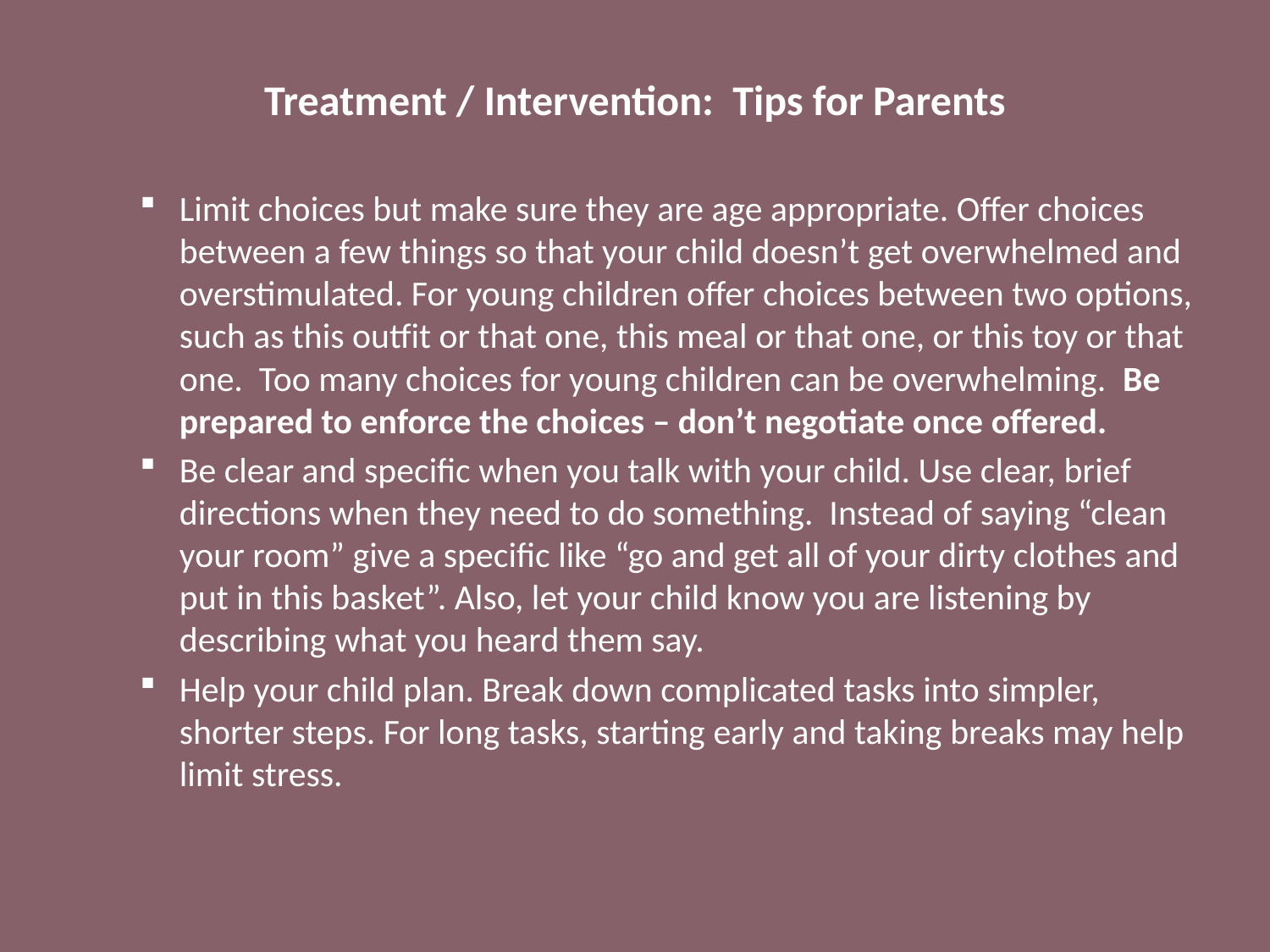

# Treatment / Intervention:  Tips for Parents
Limit choices but make sure they are age appropriate. Offer choices between a few things so that your child doesn’t get overwhelmed and overstimulated. For young children offer choices between two options, such as this outfit or that one, this meal or that one, or this toy or that one.  Too many choices for young children can be overwhelming.  Be prepared to enforce the choices – don’t negotiate once offered.
Be clear and specific when you talk with your child. Use clear, brief directions when they need to do something.  Instead of saying “clean your room” give a specific like “go and get all of your dirty clothes and put in this basket”. Also, let your child know you are listening by describing what you heard them say.
Help your child plan. Break down complicated tasks into simpler, shorter steps. For long tasks, starting early and taking breaks may help limit stress.